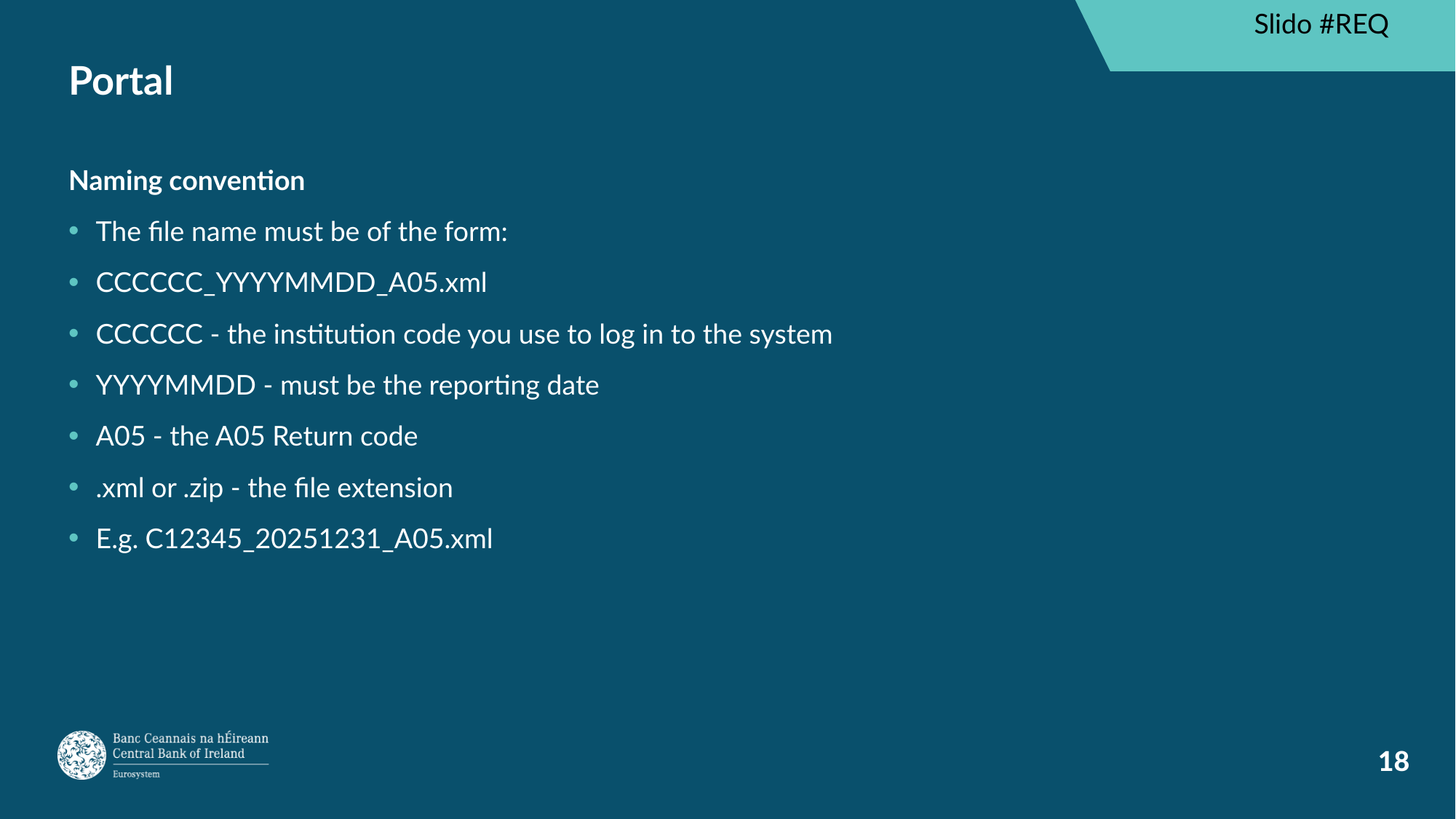

Slido #REQ
# Portal
Naming convention
The file name must be of the form:
CCCCCC_YYYYMMDD_A05.xml
CCCCCC - the institution code you use to log in to the system
YYYYMMDD - must be the reporting date
A05 - the A05 Return code
.xml or .zip - the file extension
E.g. C12345_20251231_A05.xml